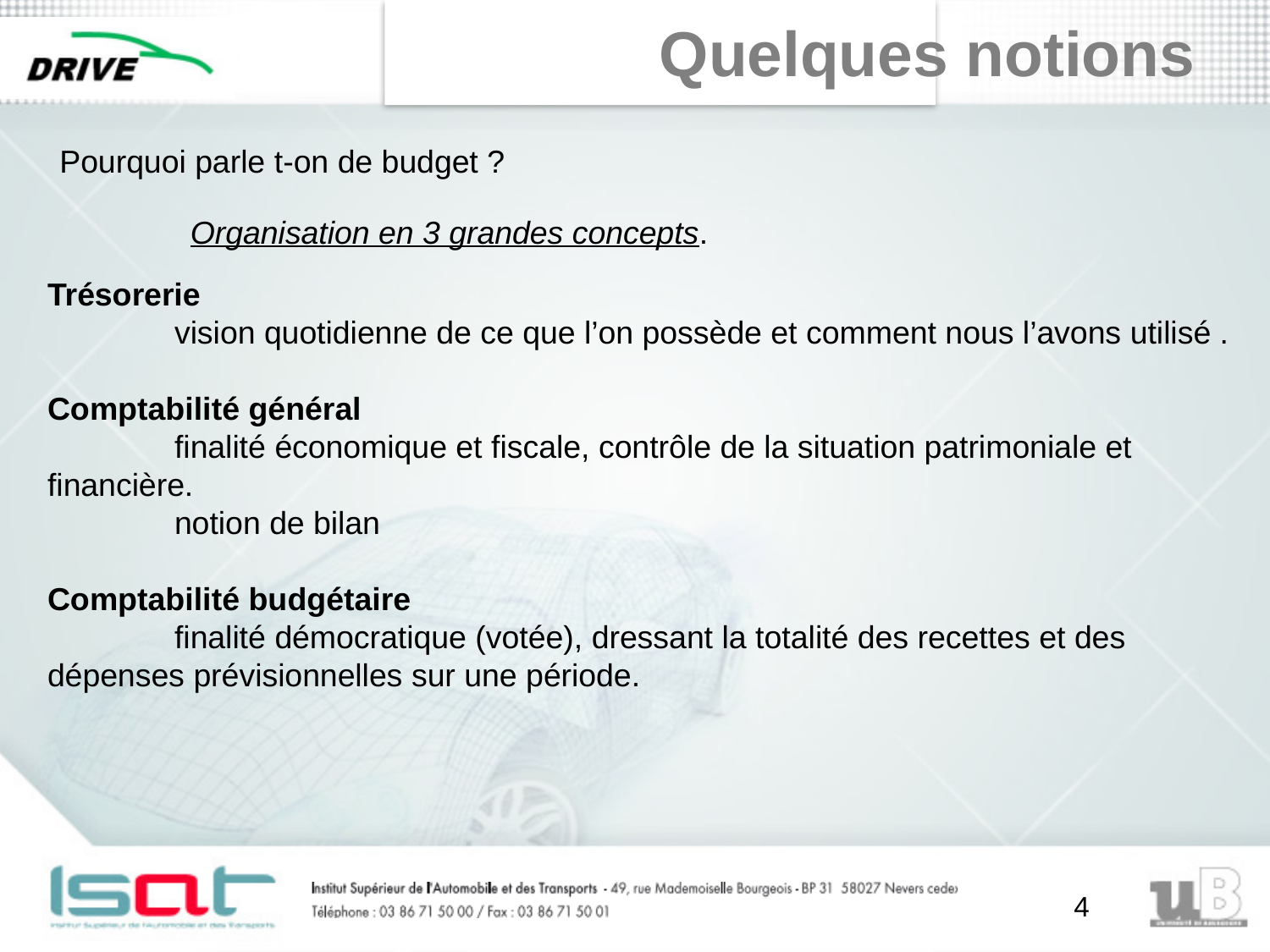

# Quelques notions
Pourquoi parle t-on de budget ?
	Organisation en 3 grandes concepts.
Trésorerie
	vision quotidienne de ce que l’on possède et comment nous l’avons utilisé .

Comptabilité général
	finalité économique et fiscale, contrôle de la situation patrimoniale et financière.
	notion de bilan

Comptabilité budgétaire
	finalité démocratique (votée), dressant la totalité des recettes et des dépenses prévisionnelles sur une période.